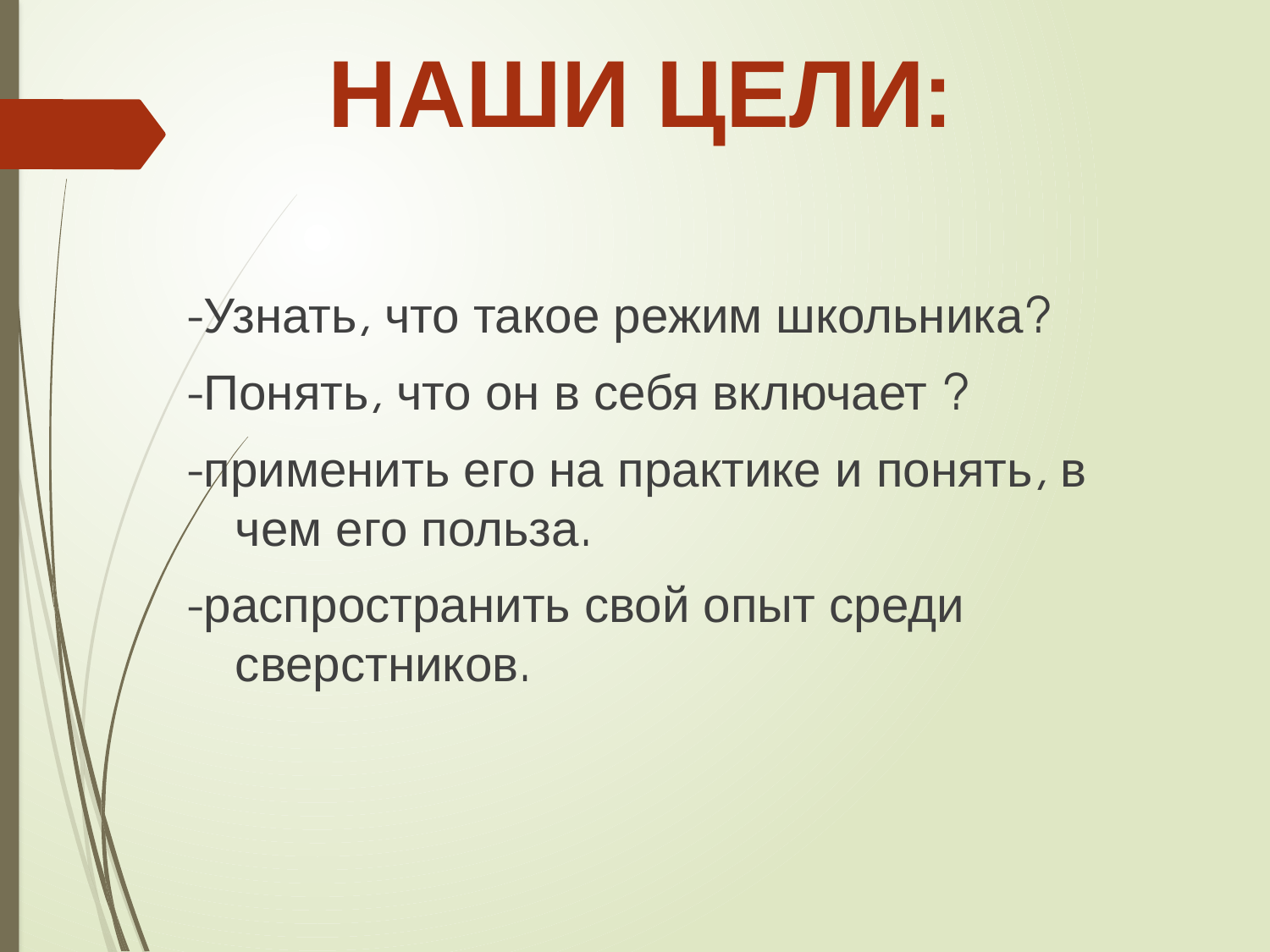

Наши цели:
-Узнать, что такое режим школьника?
-Понять, что он в себя включает ?
-применить его на практике и понять, в чем его польза.
-распространить свой опыт среди  сверстников.